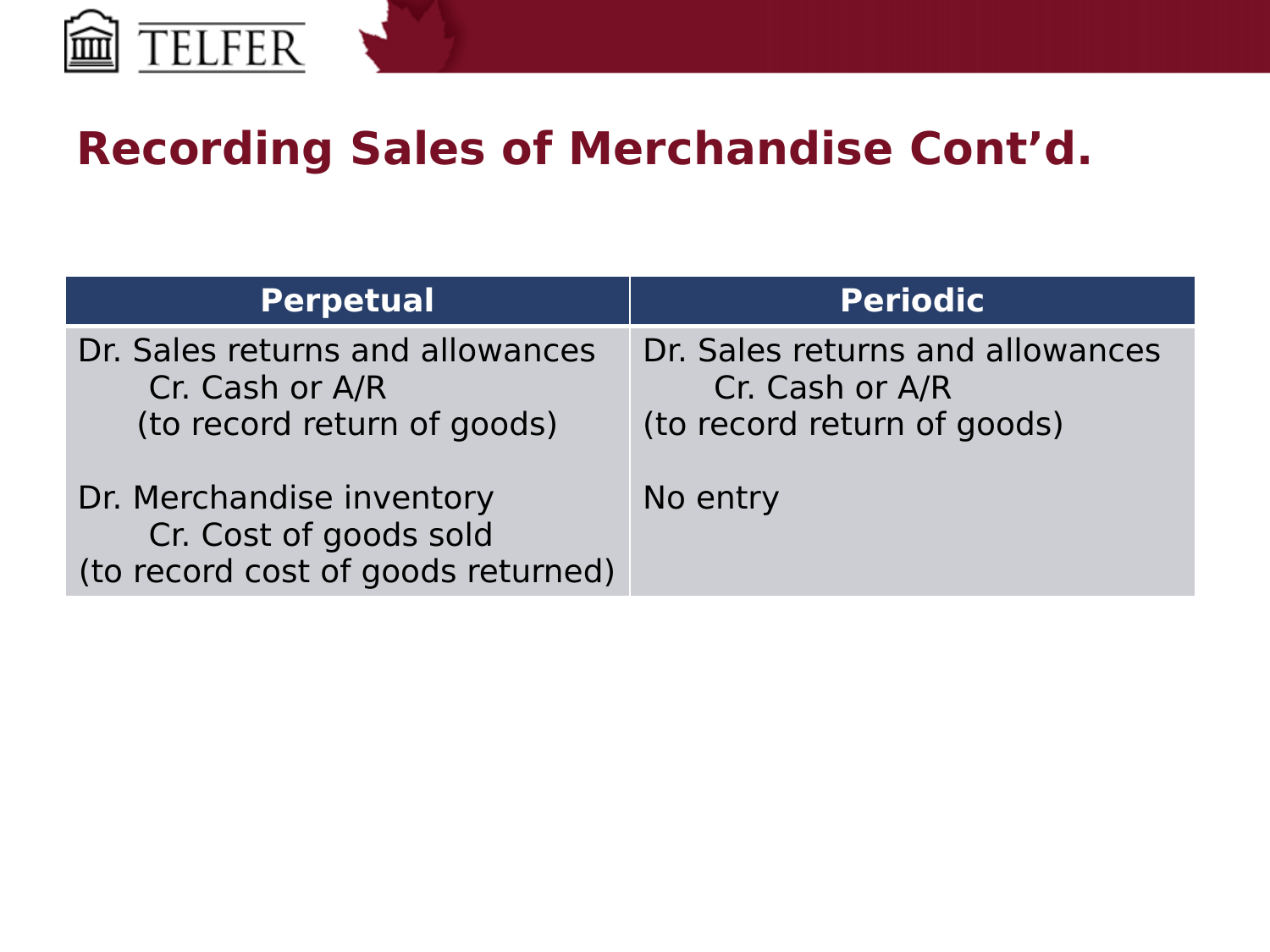

# Recording Sales of Merchandise Cont’d.

| Perpetual | Periodic |
| --- | --- |
| Dr. Sales returns and allowances Cr. Cash or A/R (to record return of goods) Dr. Merchandise inventory Cr. Cost of goods sold (to record cost of goods returned) | Dr. Sales returns and allowances Cr. Cash or A/R (to record return of goods) No entry |